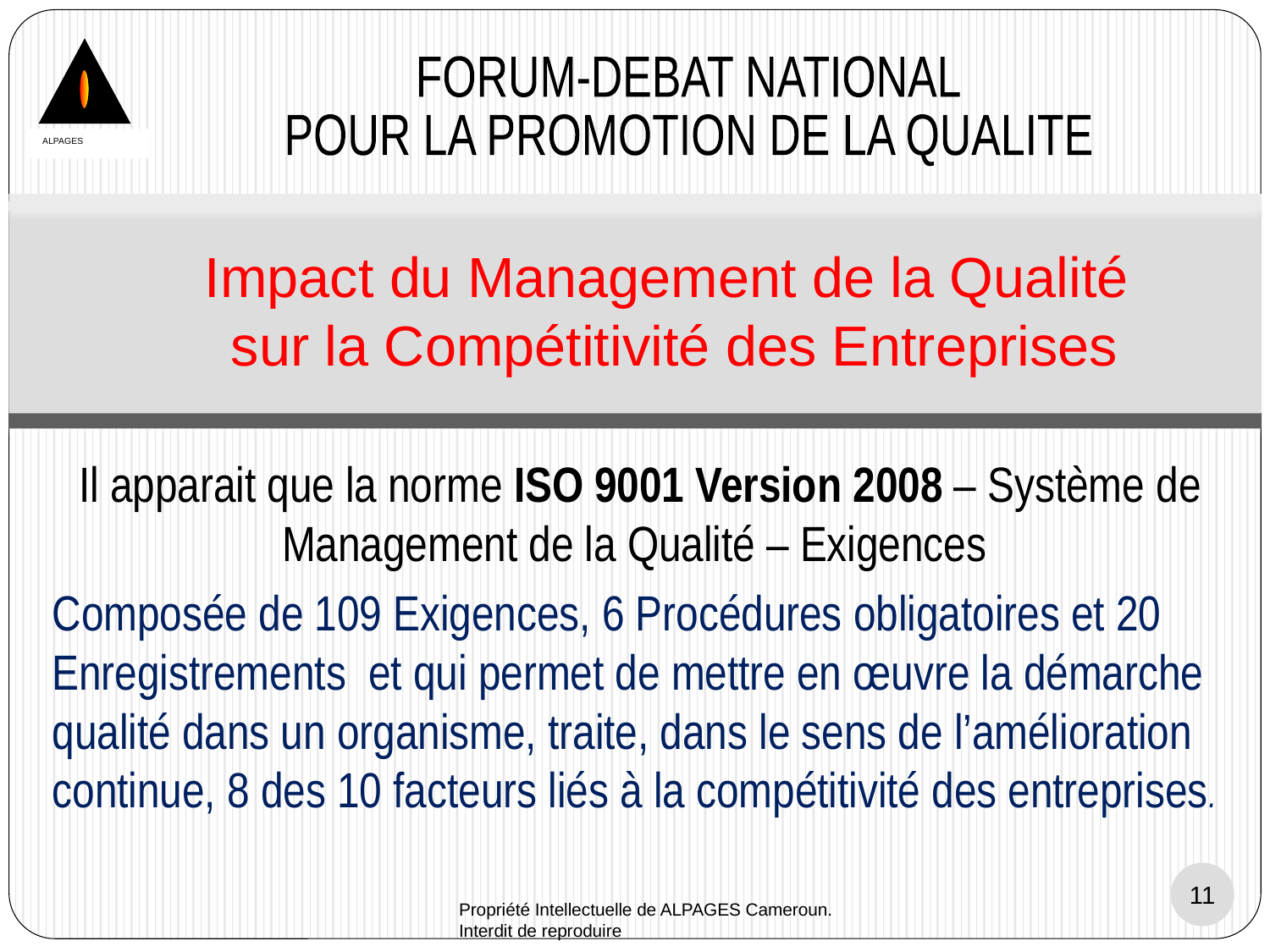

FORUM-DEBAT NATIONAL
POUR LA PROMOTION DE LA QUALITE

ALPAGES
# Impact du Management de la Qualité sur la Compétitivité des Entreprises
Il apparait que la norme ISO 9001 Version 2008 – Système de Management de la Qualité – Exigences
Composée de 109 Exigences, 6 Procédures obligatoires et 20 Enregistrements  et qui permet de mettre en œuvre la démarche qualité dans un organisme, traite, dans le sens de l’amélioration continue, 8 des 10 facteurs liés à la compétitivité des entreprises.

11
Propriété Intellectuelle de ALPAGES Cameroun. Interdit de reproduire